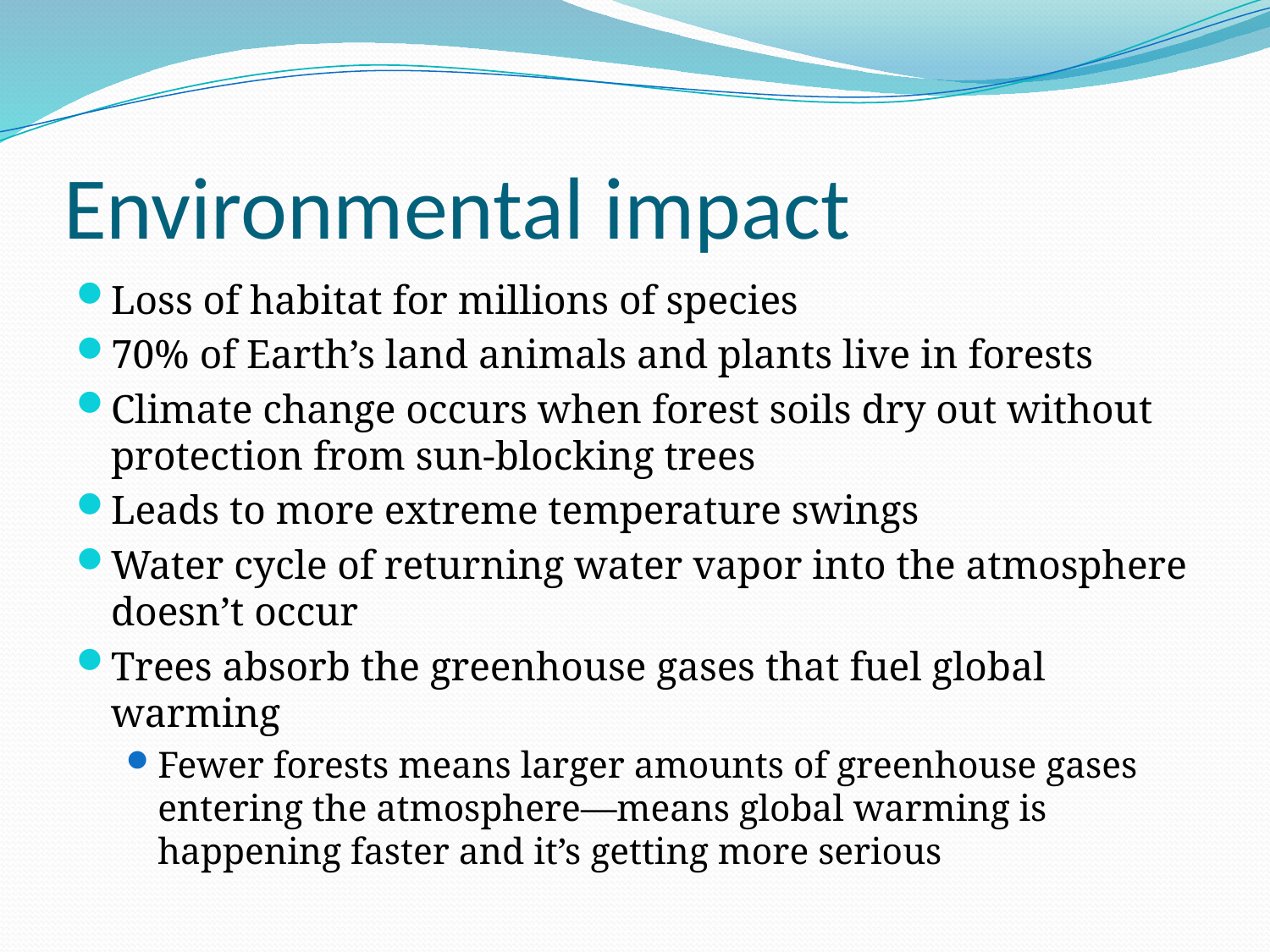

# Environmental impact
Loss of habitat for millions of species
70% of Earth’s land animals and plants live in forests
Climate change occurs when forest soils dry out without protection from sun-blocking trees
Leads to more extreme temperature swings
Water cycle of returning water vapor into the atmosphere doesn’t occur
Trees absorb the greenhouse gases that fuel global warming
Fewer forests means larger amounts of greenhouse gases entering the atmosphere—means global warming is happening faster and it’s getting more serious